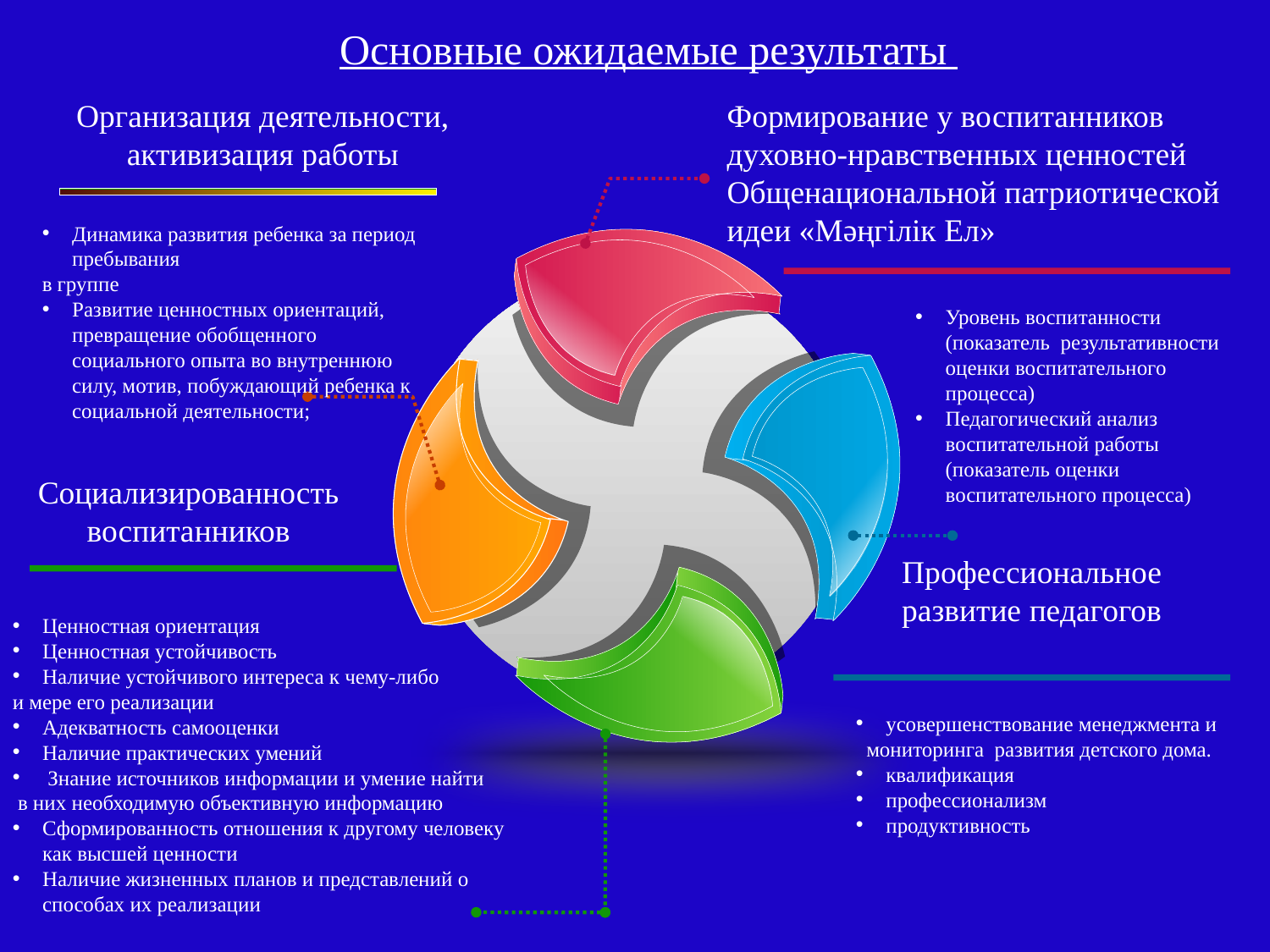

Основные ожидаемые результаты
Организация деятельности,
активизация работы
Формирование у воспитанников духовно-нравственных ценностей Общенациональной патриотической идеи «Мәңгілік Ел»

Динамика развития ребенка за период пребывания
в группе
Развитие ценностных ориентаций, превращение обобщенного социального опыта во внутреннюю силу, мотив, побуждающий ребенка к социальной деятельности;

Уровень воспитанности (показатель  результативности оценки воспитательного  процесса)
Педагогический анализ воспитательной работы (показатель оценки воспитательного процесса)

Социализированность
воспитанников
Профессиональное
 развитие педагогов

Ценностная ориентация
Ценностная устойчивость
Наличие устойчивого интереса к чему-либо
и мере его реализации
Адекватность самооценки
Наличие практических умений
 Знание источников информации и умение найти
 в них необходимую объективную информацию
Сформированность отношения к другому человеку как высшей ценности
Наличие жизненных планов и представлений о способах их реализации

усовершенствование менеджмента и
  мониторинга  развития детского дома.
квалификация
профессионализм
продуктивность